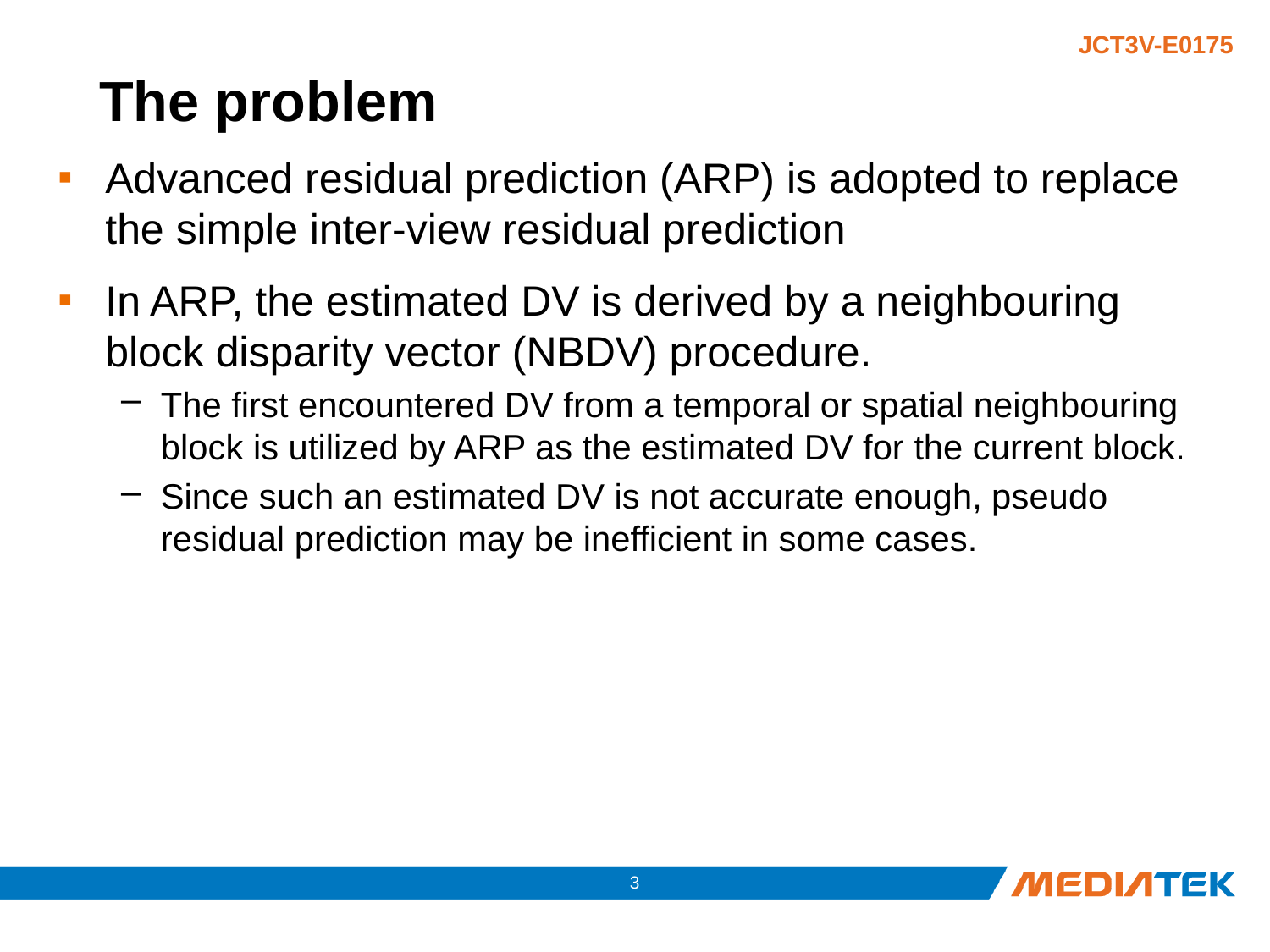

# The problem
Advanced residual prediction (ARP) is adopted to replace the simple inter-view residual prediction
In ARP, the estimated DV is derived by a neighbouring block disparity vector (NBDV) procedure.
The first encountered DV from a temporal or spatial neighbouring block is utilized by ARP as the estimated DV for the current block.
Since such an estimated DV is not accurate enough, pseudo residual prediction may be inefficient in some cases.
3